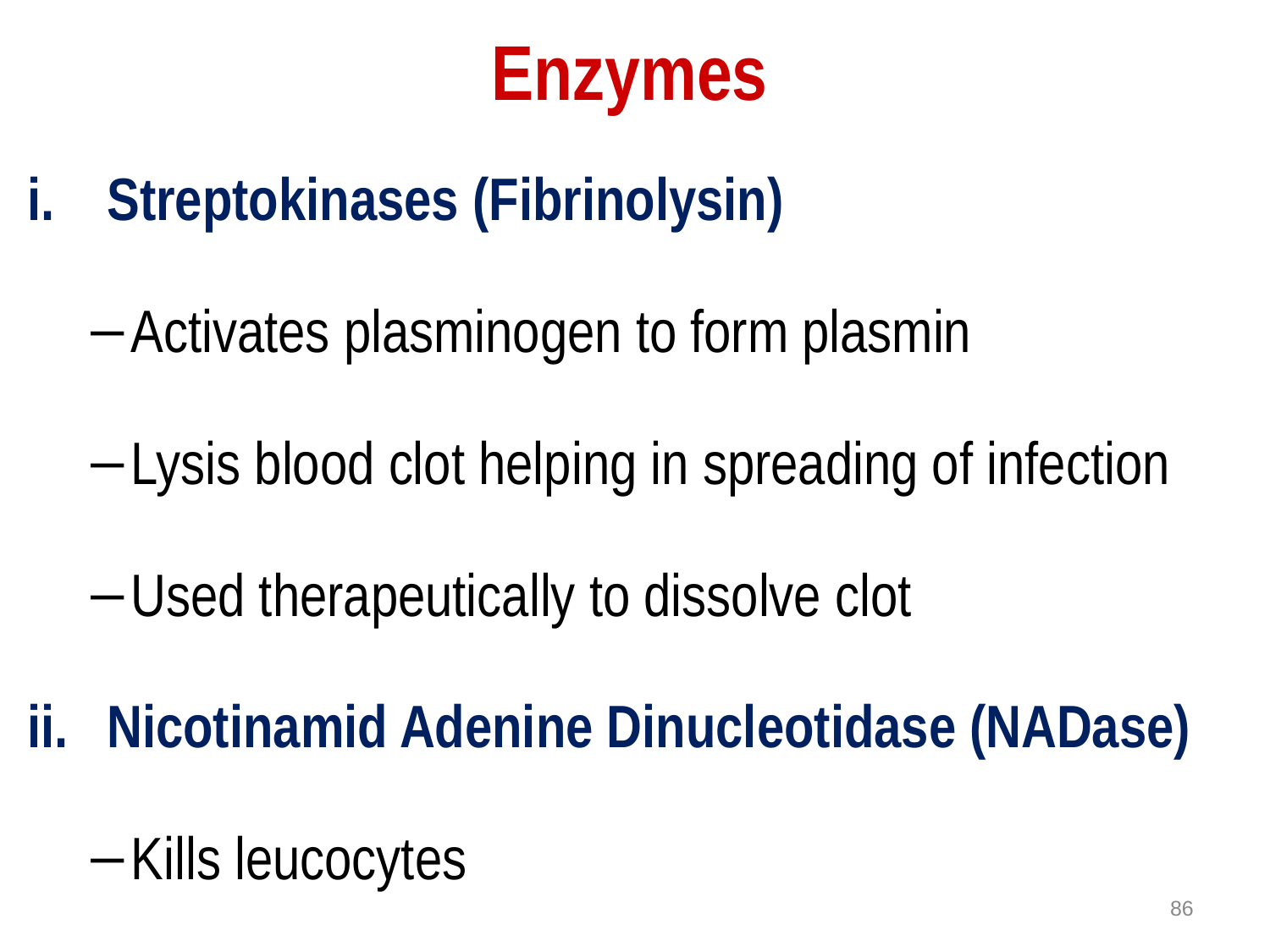

# Enzymes
Streptokinases (Fibrinolysin)
Activates plasminogen to form plasmin
Lysis blood clot helping in spreading of infection
Used therapeutically to dissolve clot
Nicotinamid Adenine Dinucleotidase (NADase)
Kills leucocytes

86